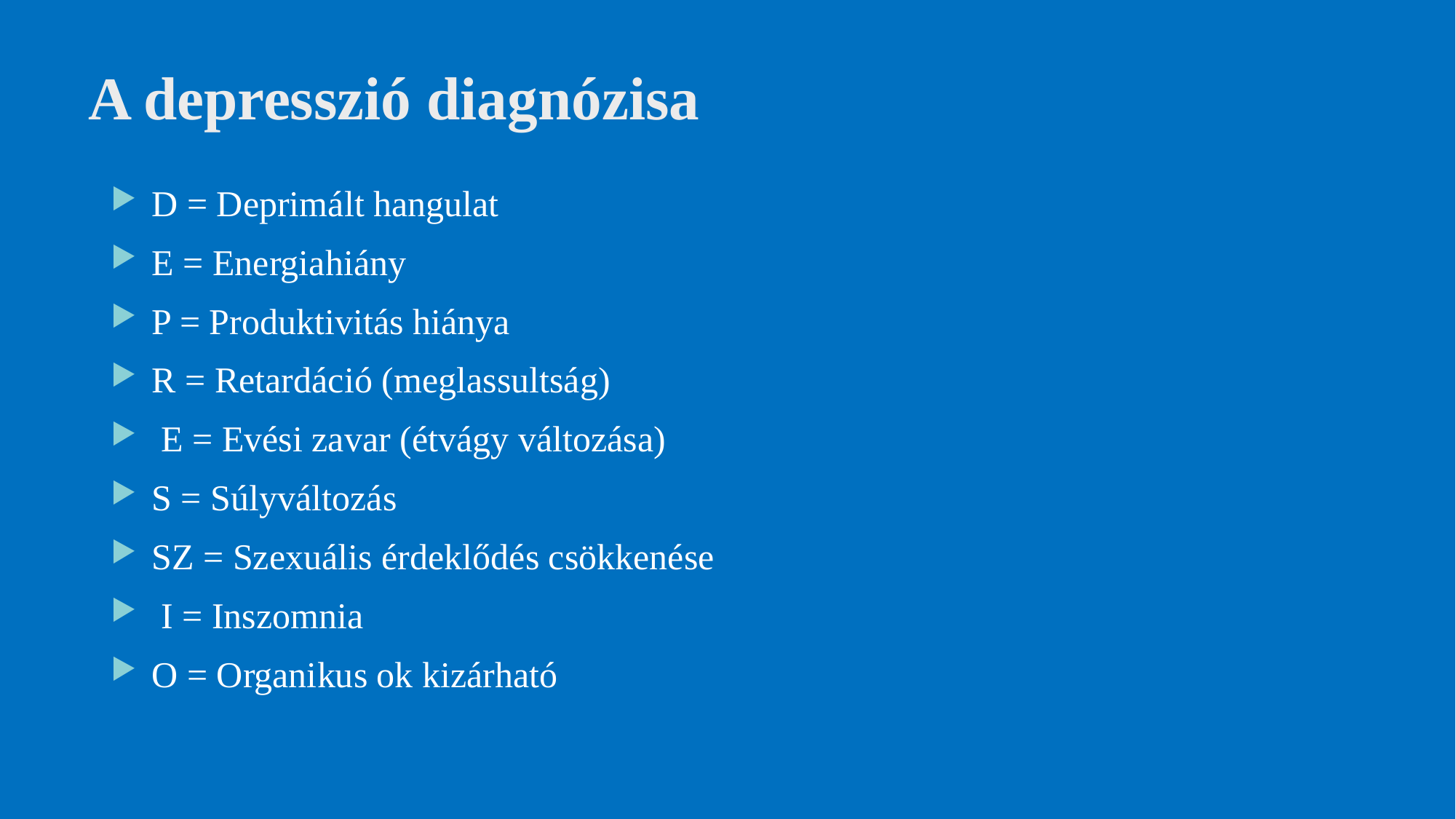

# A depresszió diagnózisa
D = Deprimált hangulat
E = Energiahiány
P = Produktivitás hiánya
R = Retardáció (meglassultság)
 E = Evési zavar (étvágy változása)
S = Súlyváltozás
SZ = Szexuális érdeklődés csökkenése
 I = Inszomnia
O = Organikus ok kizárható